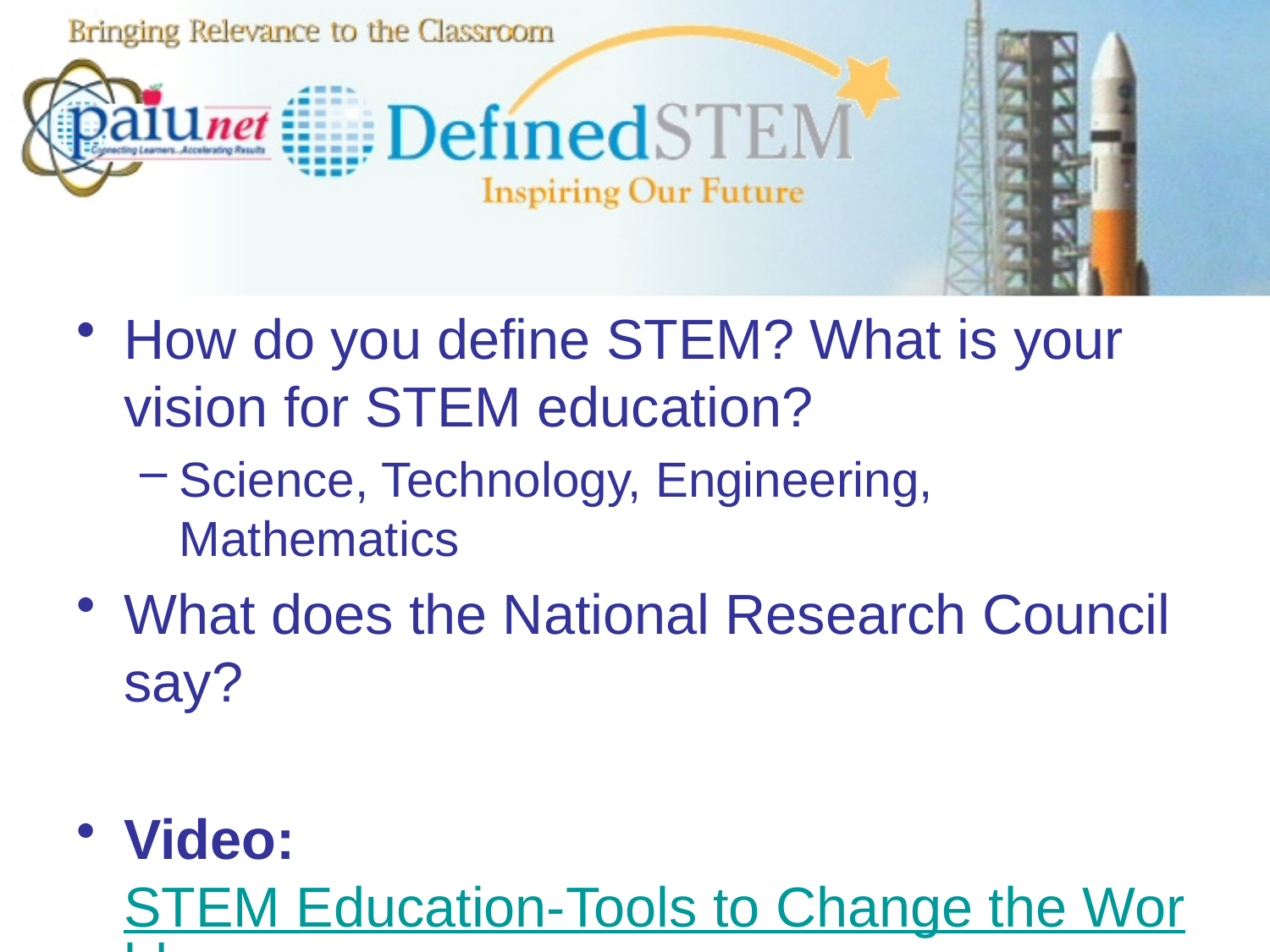

#
How do you define STEM? What is your vision for STEM education?
Science, Technology, Engineering, Mathematics
What does the National Research Council say?

Video:  STEM Education-Tools to Change the World